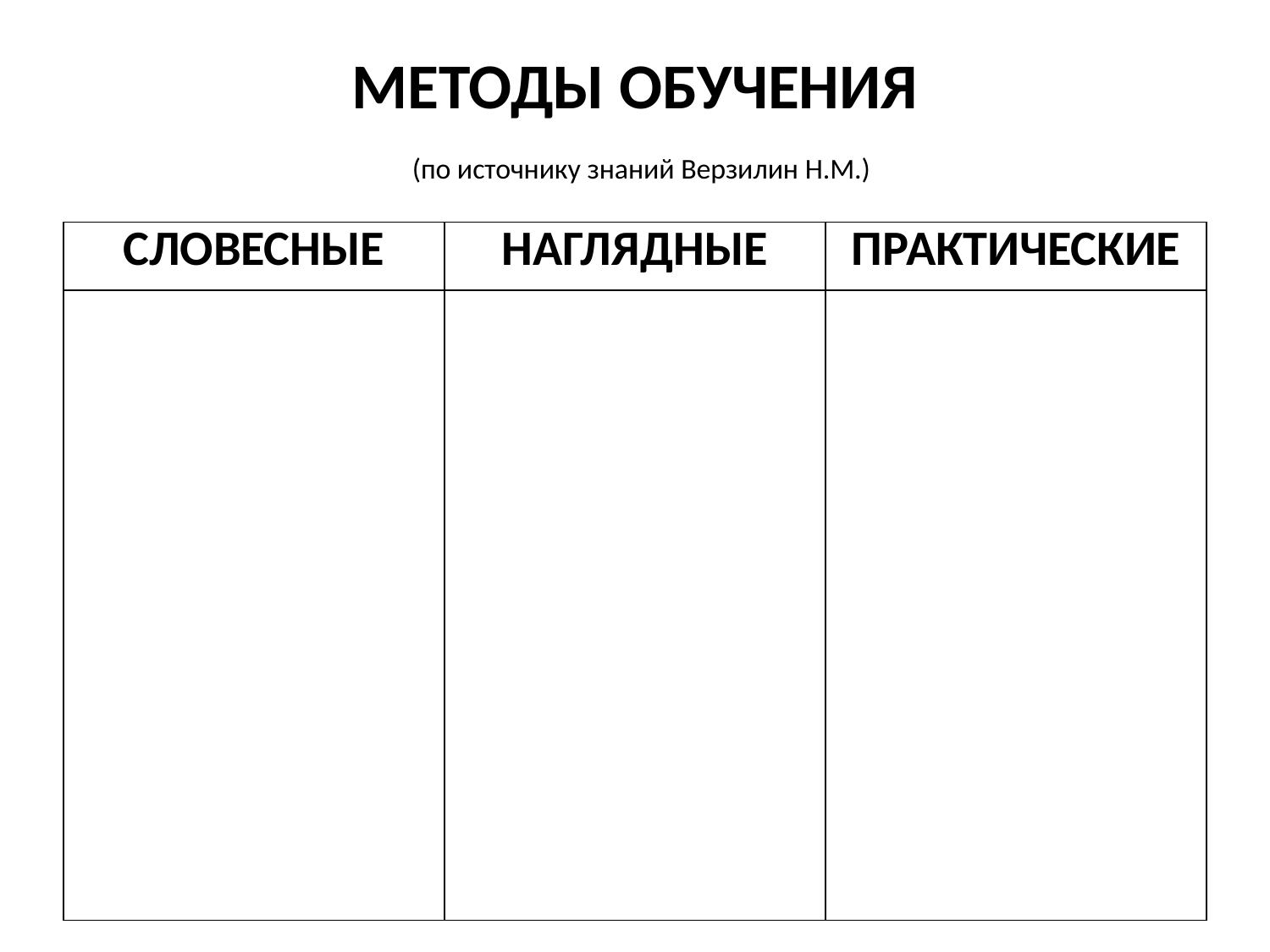

# МЕТОДЫ ОБУЧЕНИЯ (по источнику знаний Верзилин Н.М.)
| СЛОВЕСНЫЕ | НАГЛЯДНЫЕ | ПРАКТИЧЕСКИЕ |
| --- | --- | --- |
|  |  |  |